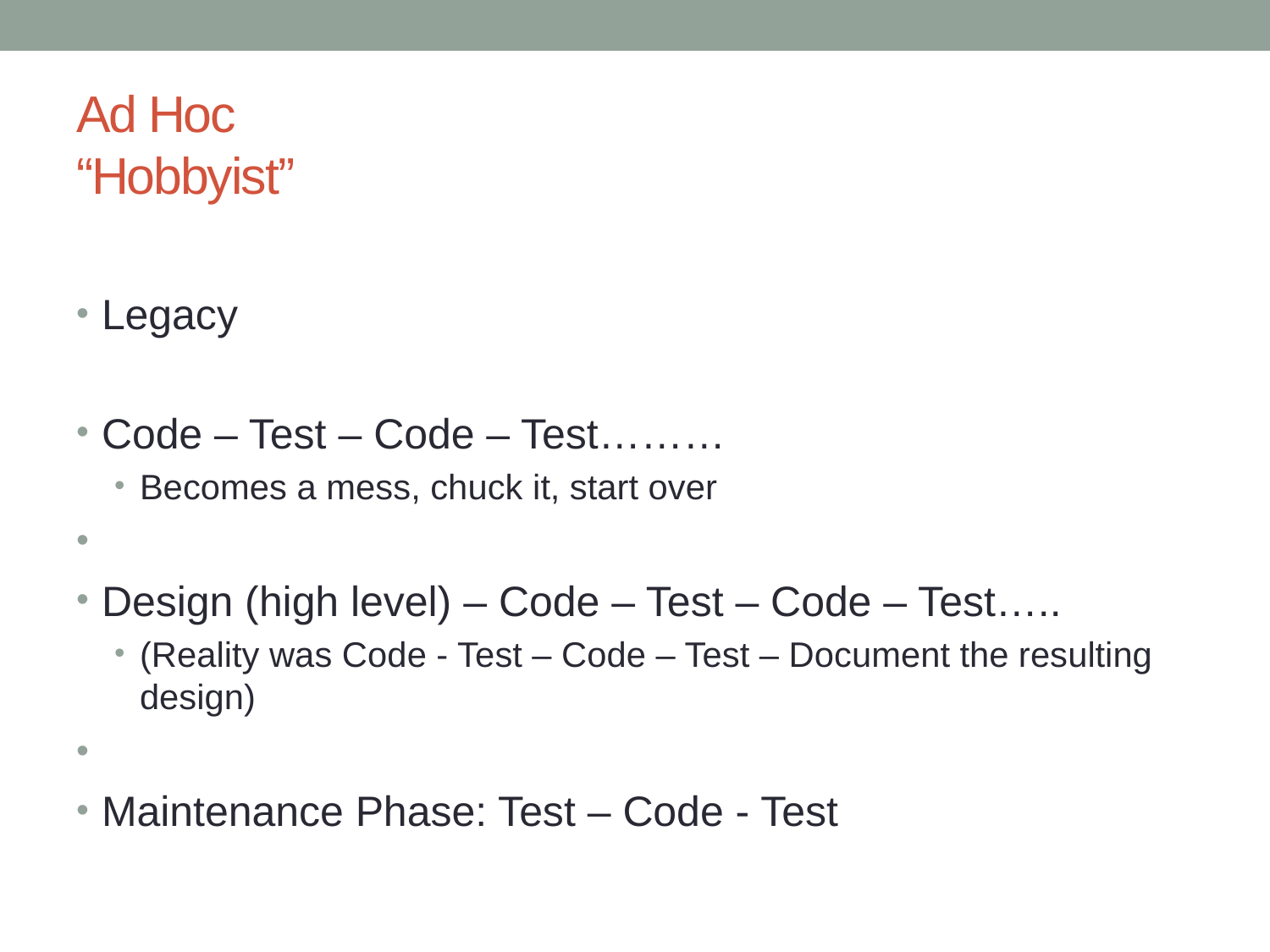

# Ad Hoc “Hobbyist”

Legacy

Code – Test – Code – Test………
Becomes a mess, chuck it, start over

Design (high level) – Code – Test – Code – Test…..
(Reality was Code - Test – Code – Test – Document the resulting design)

Maintenance Phase: Test – Code - Test